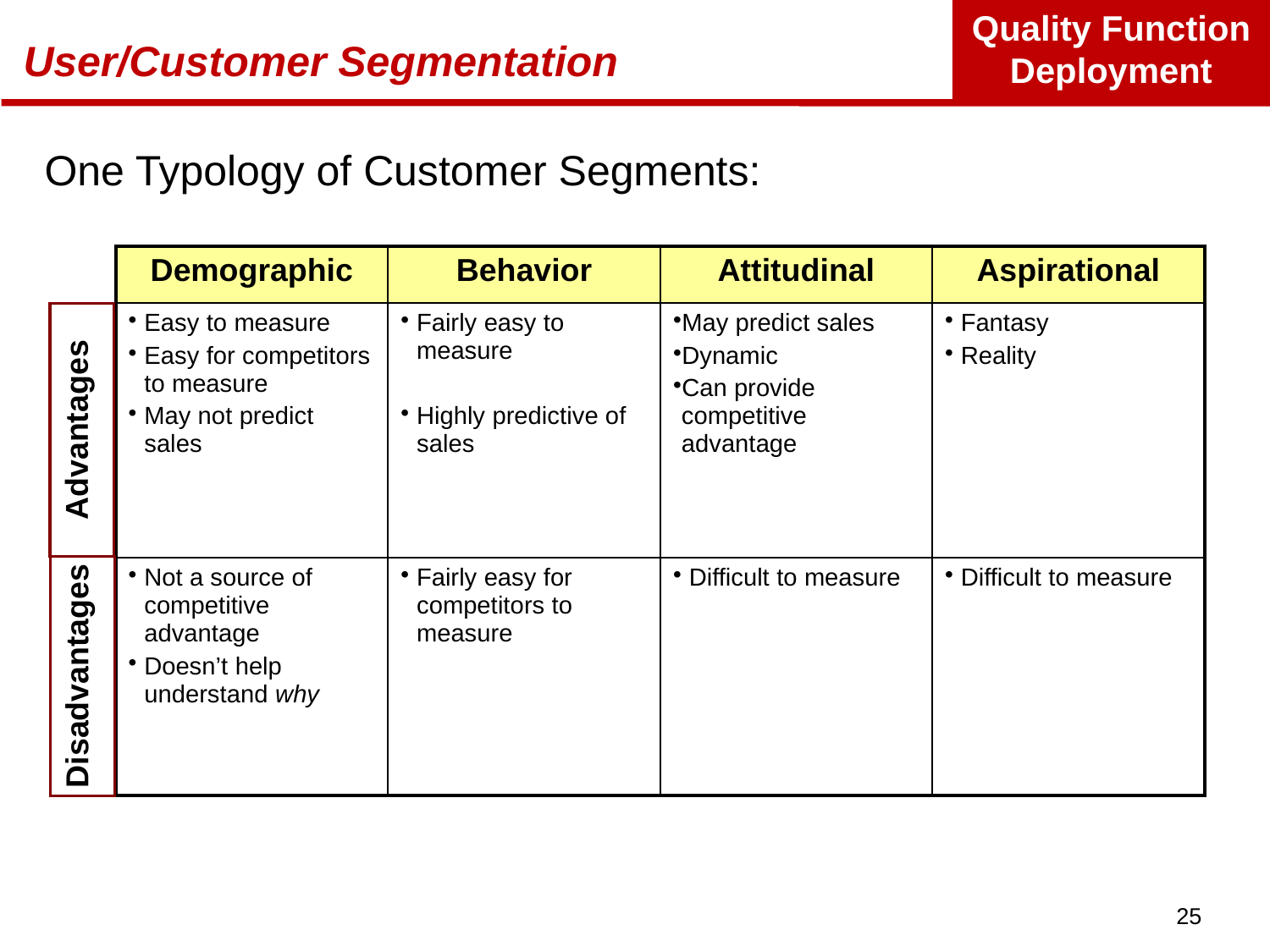

# User/Customer Segmentation
One Typology of Customer Segments:
| Demographic | Behavior | Attitudinal | Aspirational |
| --- | --- | --- | --- |
| Easy to measure Easy for competitors to measure May not predict sales | Fairly easy to measure Highly predictive of sales | May predict sales Dynamic Can provide competitive advantage | Fantasy Reality |
| Not a source of competitive advantage Doesn’t help understand why | Fairly easy for competitors to measure | Difficult to measure | Difficult to measure |
Advantages
Disadvantages